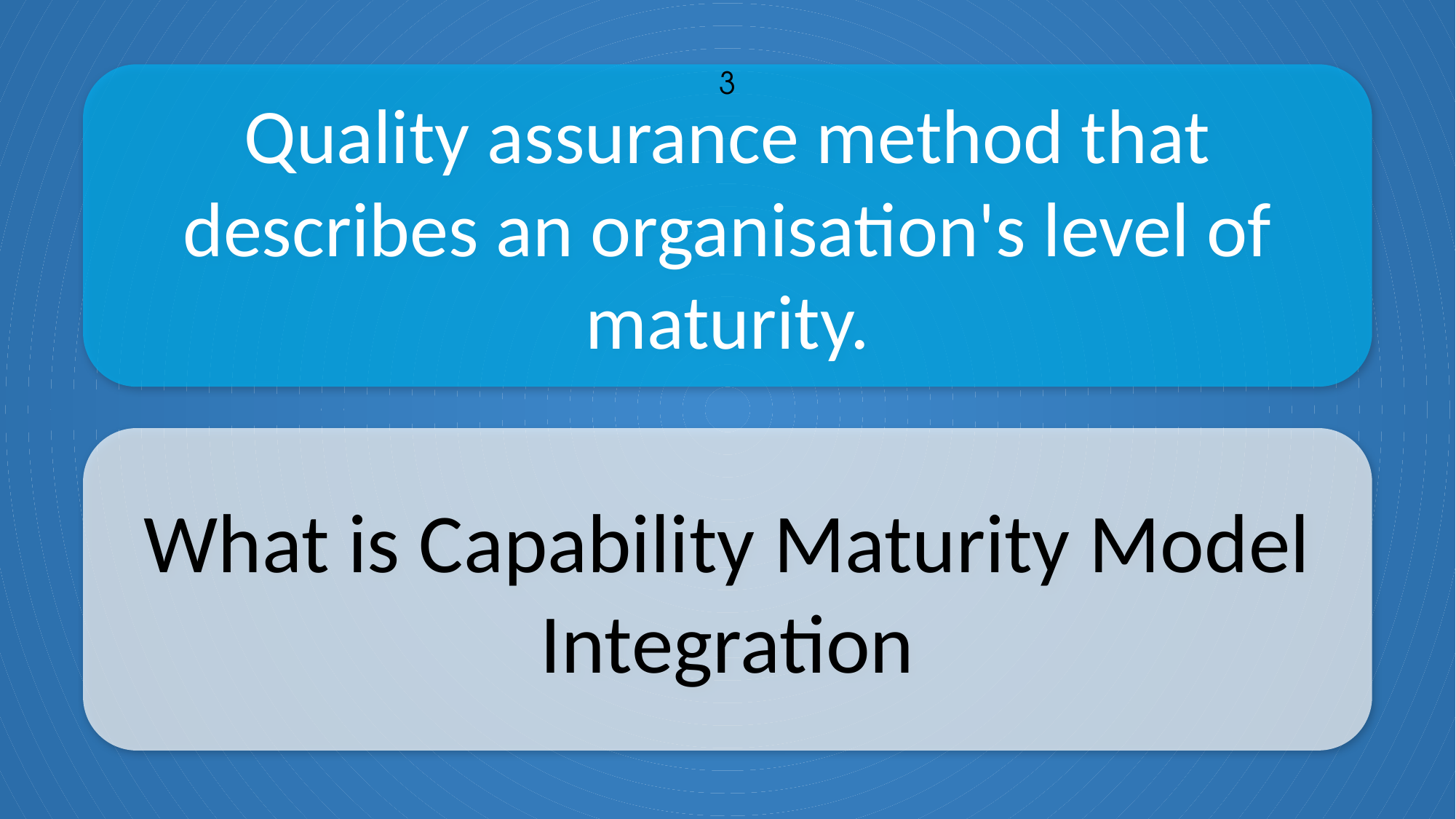

Quality assurance method that describes an organisation's level of maturity.
3
What is Capability Maturity Model
Integration